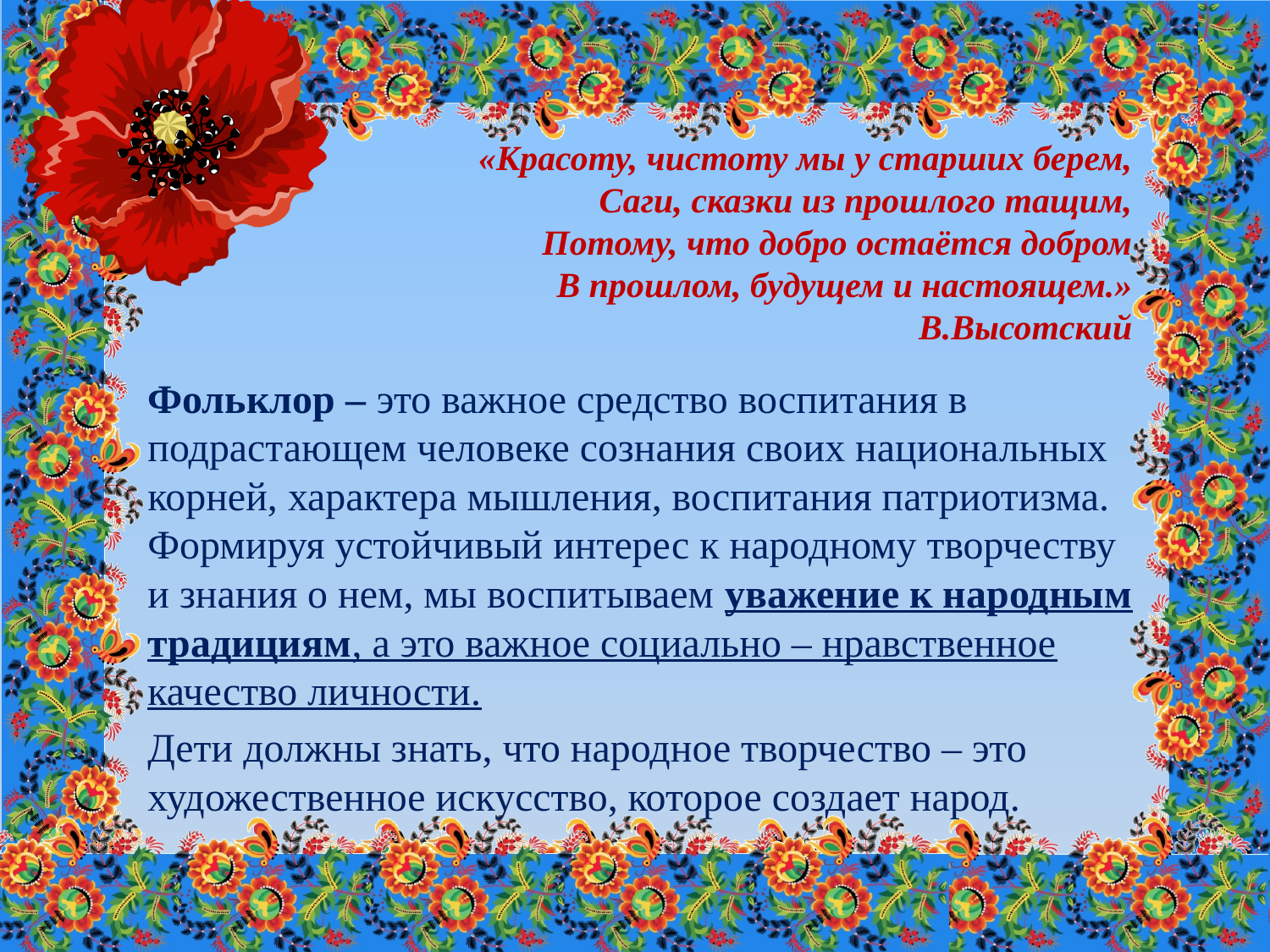

# «Красоту, чистоту мы у старших берем, Саги, сказки из прошлого тащим, Потому, что добро остаётся добром В прошлом, будущем и настоящем.» В.Высотский
Фольклор – это важное средство воспитания в подрастающем человеке сознания своих национальных корней, характера мышления, воспитания патриотизма. Формируя устойчивый интерес к народному творчеству и знания о нем, мы воспитываем уважение к народным традициям, а это важное социально – нравственное качество личности.
Дети должны знать, что народное творчество – это художественное искусство, которое создает народ.